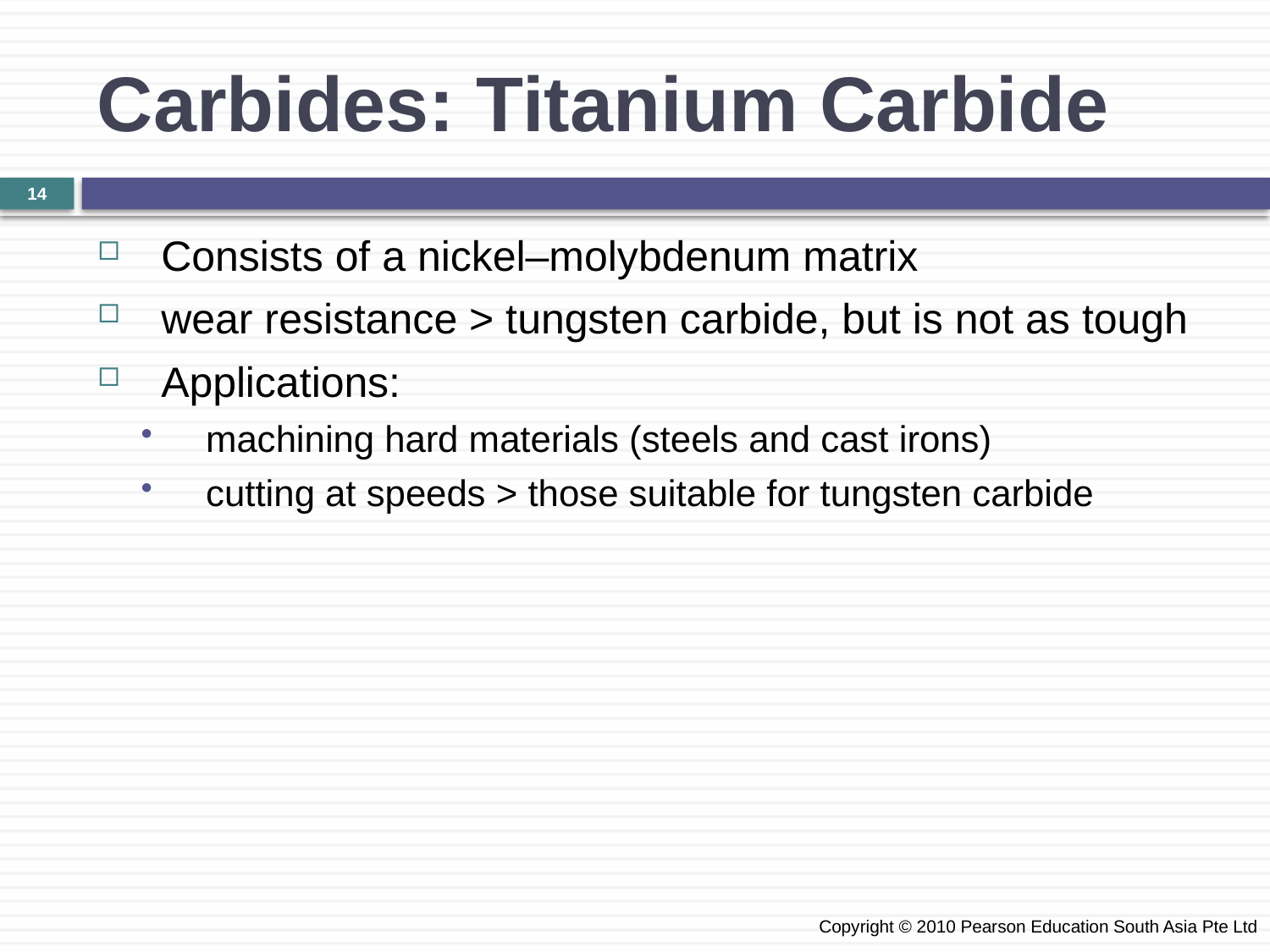

Carbides: Titanium Carbide
14
Consists of a nickel–molybdenum matrix
wear resistance > tungsten carbide, but is not as tough
Applications:
machining hard materials (steels and cast irons)
cutting at speeds > those suitable for tungsten carbide
   Copyright © 2010 Pearson Education South Asia Pte Ltd